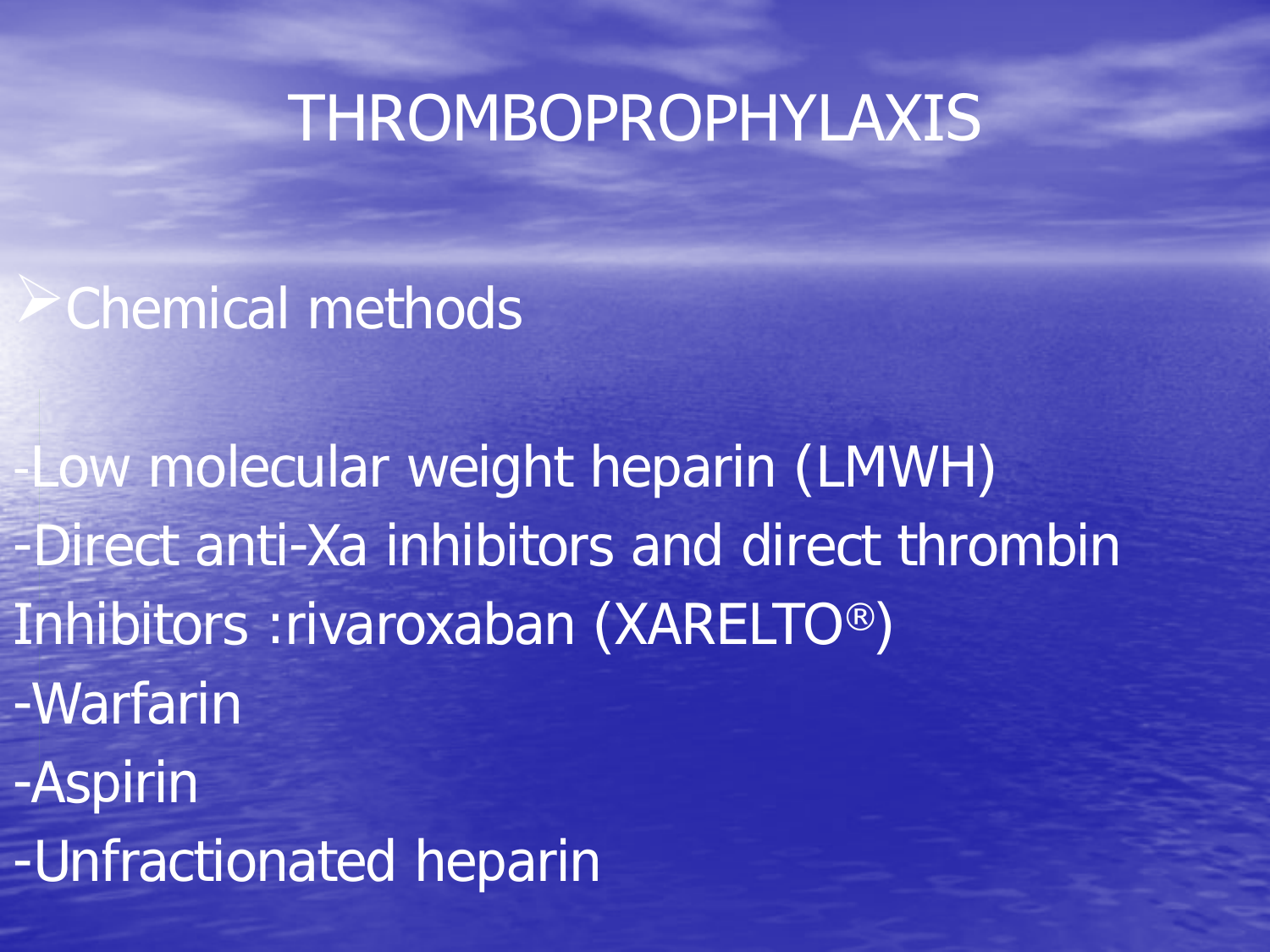

# THROMBOPROPHYLAXIS
Chemical methods

-Low molecular weight heparin (LMWH)
-Direct anti-Xa inhibitors and direct thrombin
Inhibitors :rivaroxaban (XARELTO®)
-Warfarin
-Aspirin
-Unfractionated heparin